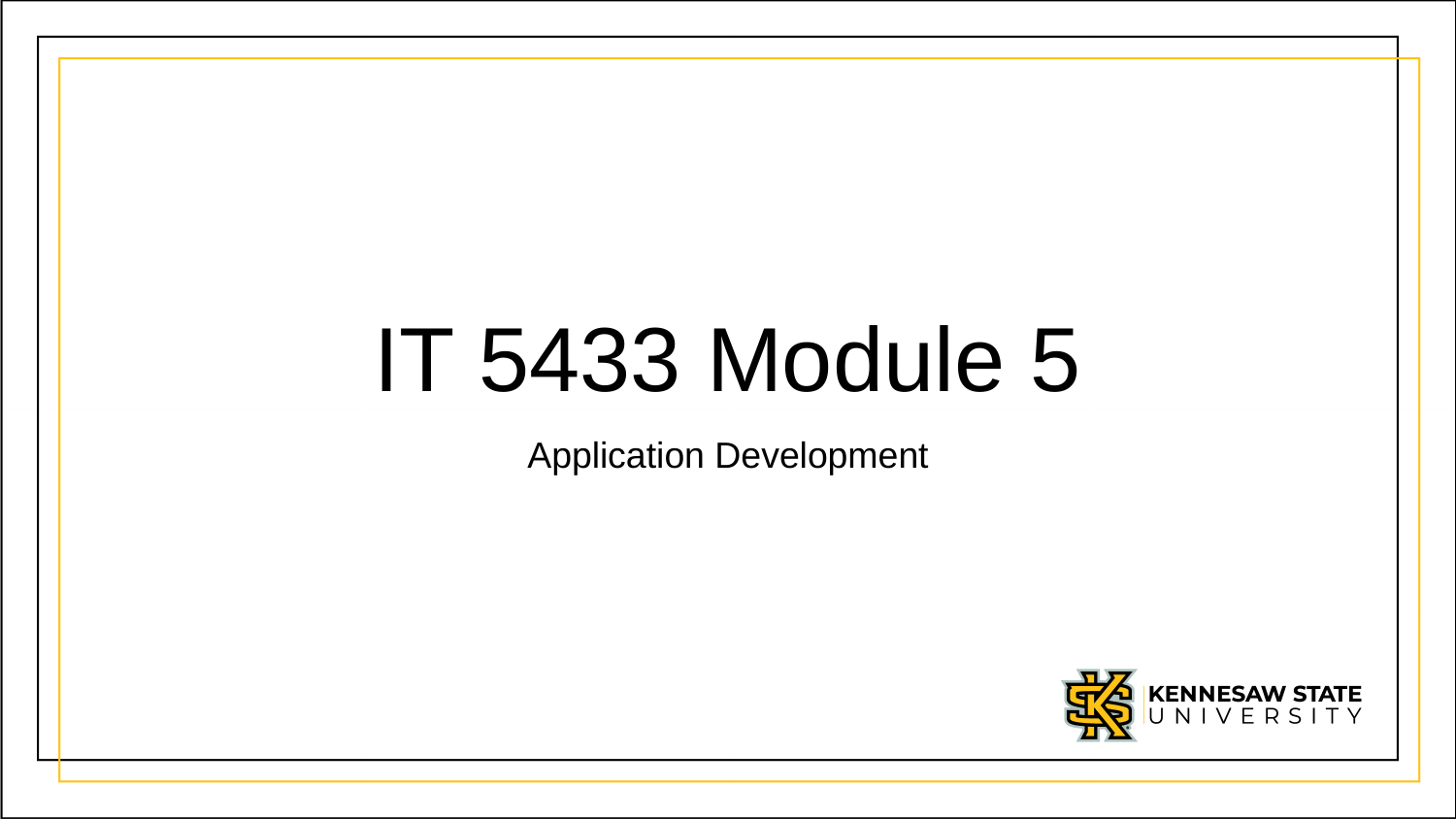

# IT 5433 Module 5
Application Development